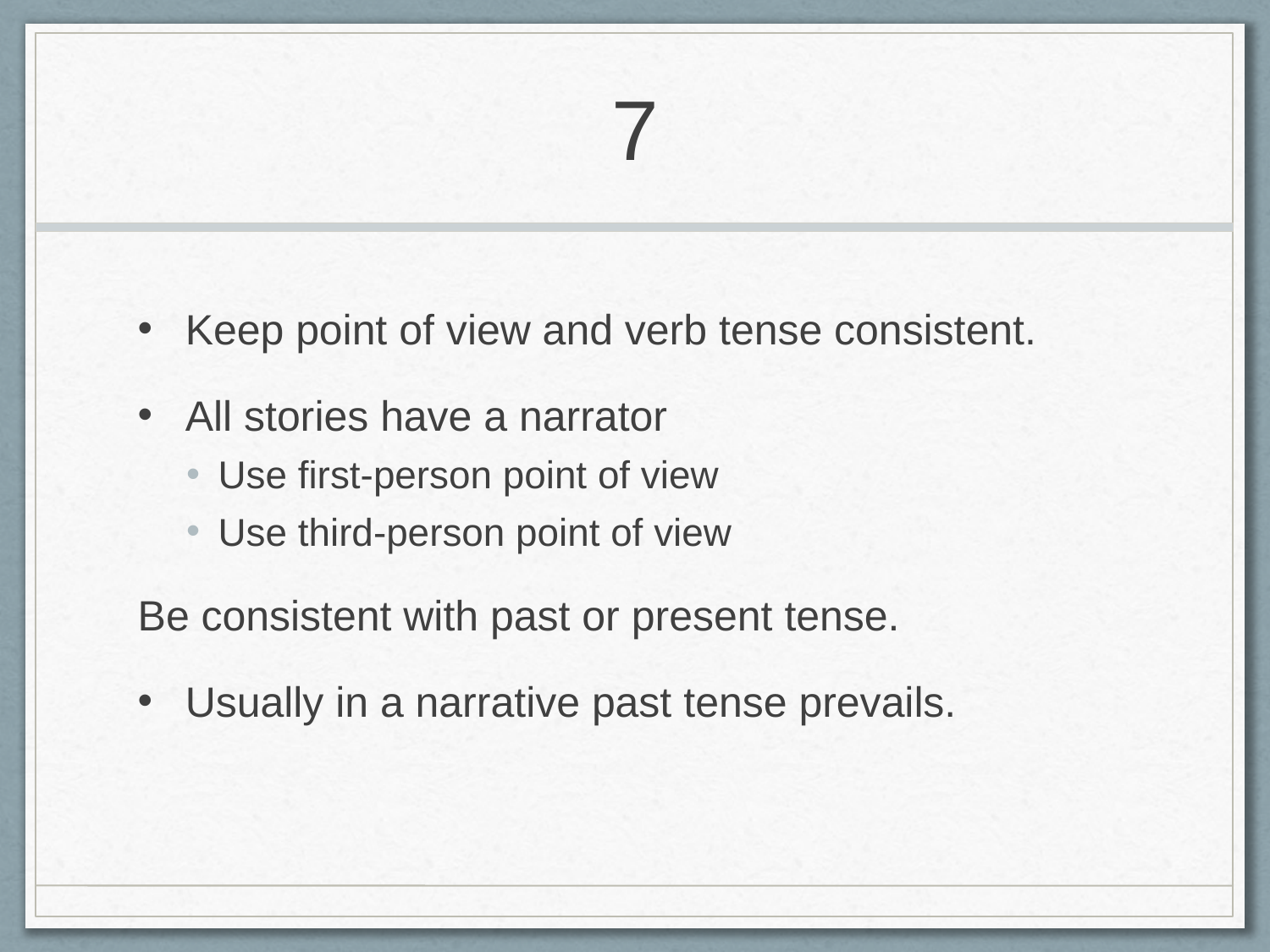

# 7
Keep point of view and verb tense consistent.
All stories have a narrator
Use first-person point of view
Use third-person point of view
Be consistent with past or present tense.
Usually in a narrative past tense prevails.